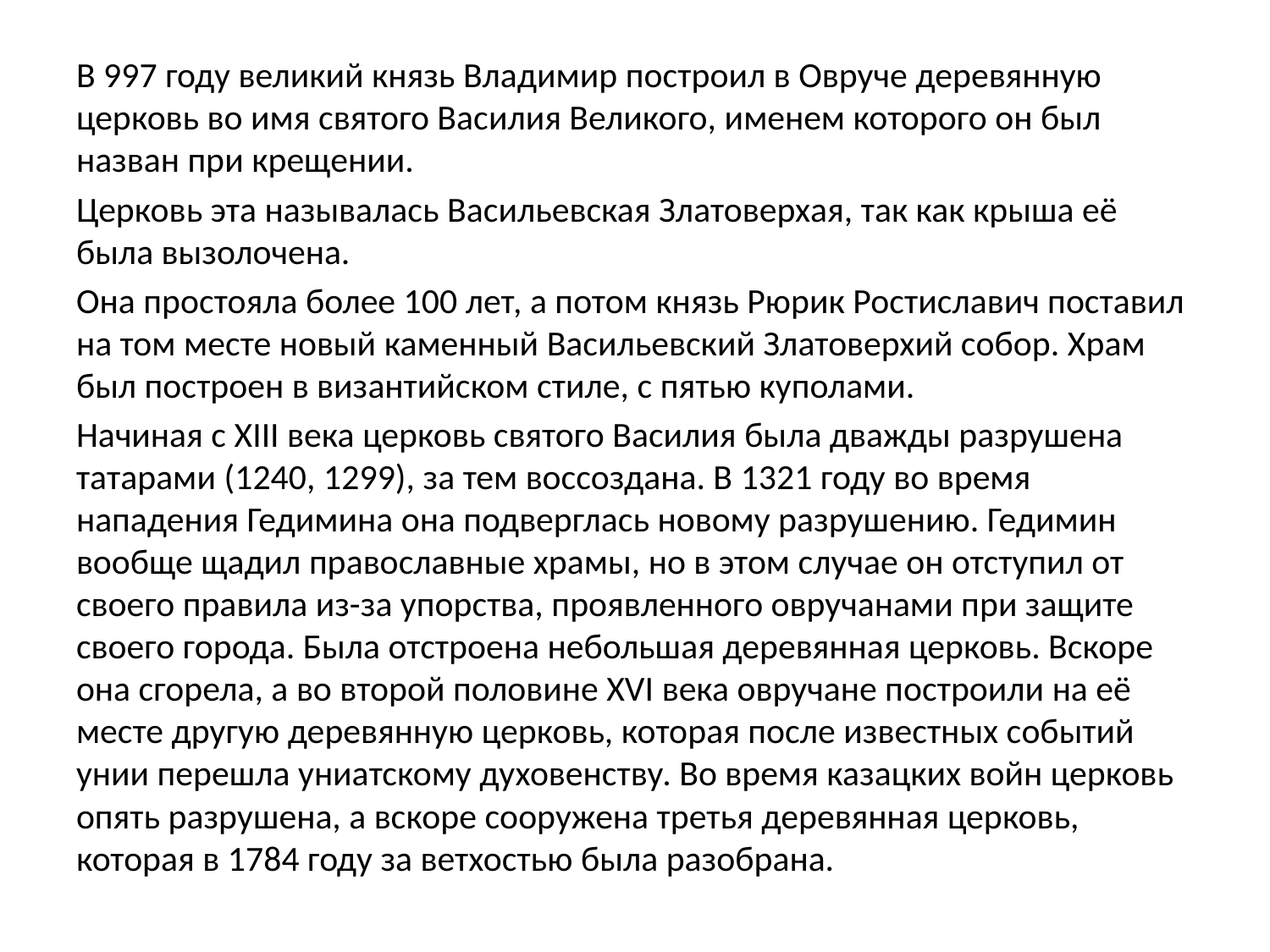

В 997 году великий князь Владимир построил в Овруче деревянную церковь во имя святого Василия Великого, именем которого он был назван при крещении.
Церковь эта называлась Васильевская Златоверхая, так как крыша её была вызолочена.
Она простояла более 100 лет, а потом князь Рюрик Ростиславич поставил на том месте новый каменный Васильевский Златоверхий собор. Храм был построен в византийском стиле, с пятью куполами.
Начиная с XIII века церковь святого Василия была дважды разрушена татарами (1240, 1299), за тем воссоздана. В 1321 году во время нападения Гедимина она подверглась новому разрушению. Гедимин вообще щадил православные храмы, но в этом случае он отступил от своего правила из-за упорства, проявленного овручанами при защите своего города. Была отстроена небольшая деревянная церковь. Вскоре она сгорела, а во второй половине XVI века овручане построили на её месте другую деревянную церковь, которая после известных событий унии перешла униатскому духовенству. Во время казацких войн церковь опять разрушена, а вскоре сооружена третья деревянная церковь, которая в 1784 году за ветхостью была разобрана.
#